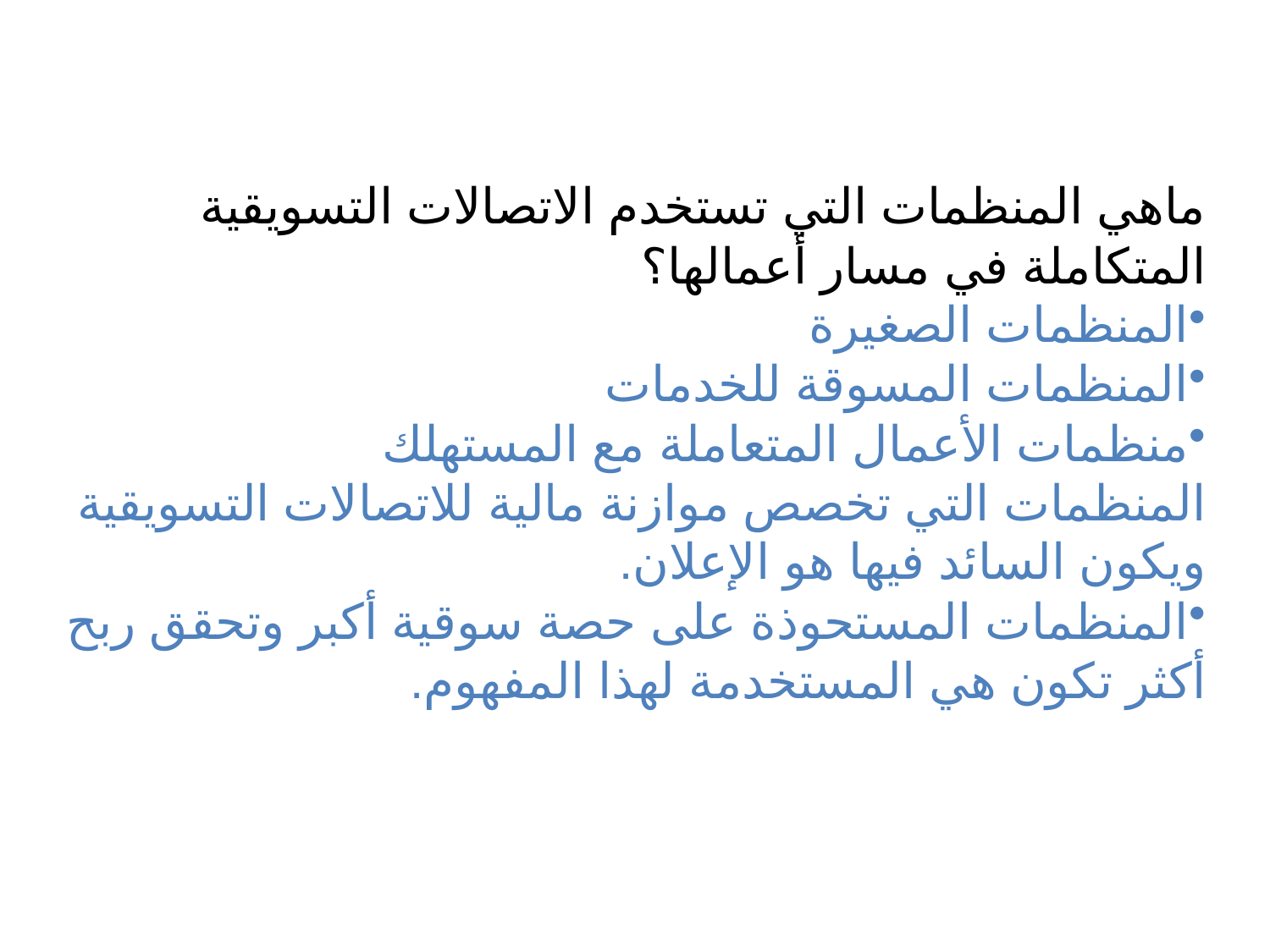

ماهي المنظمات التي تستخدم الاتصالات التسويقية المتكاملة في مسار أعمالها؟
المنظمات الصغيرة
المنظمات المسوقة للخدمات
منظمات الأعمال المتعاملة مع المستهلك
المنظمات التي تخصص موازنة مالية للاتصالات التسويقية ويكون السائد فيها هو الإعلان.
المنظمات المستحوذة على حصة سوقية أكبر وتحقق ربح أكثر تكون هي المستخدمة لهذا المفهوم.